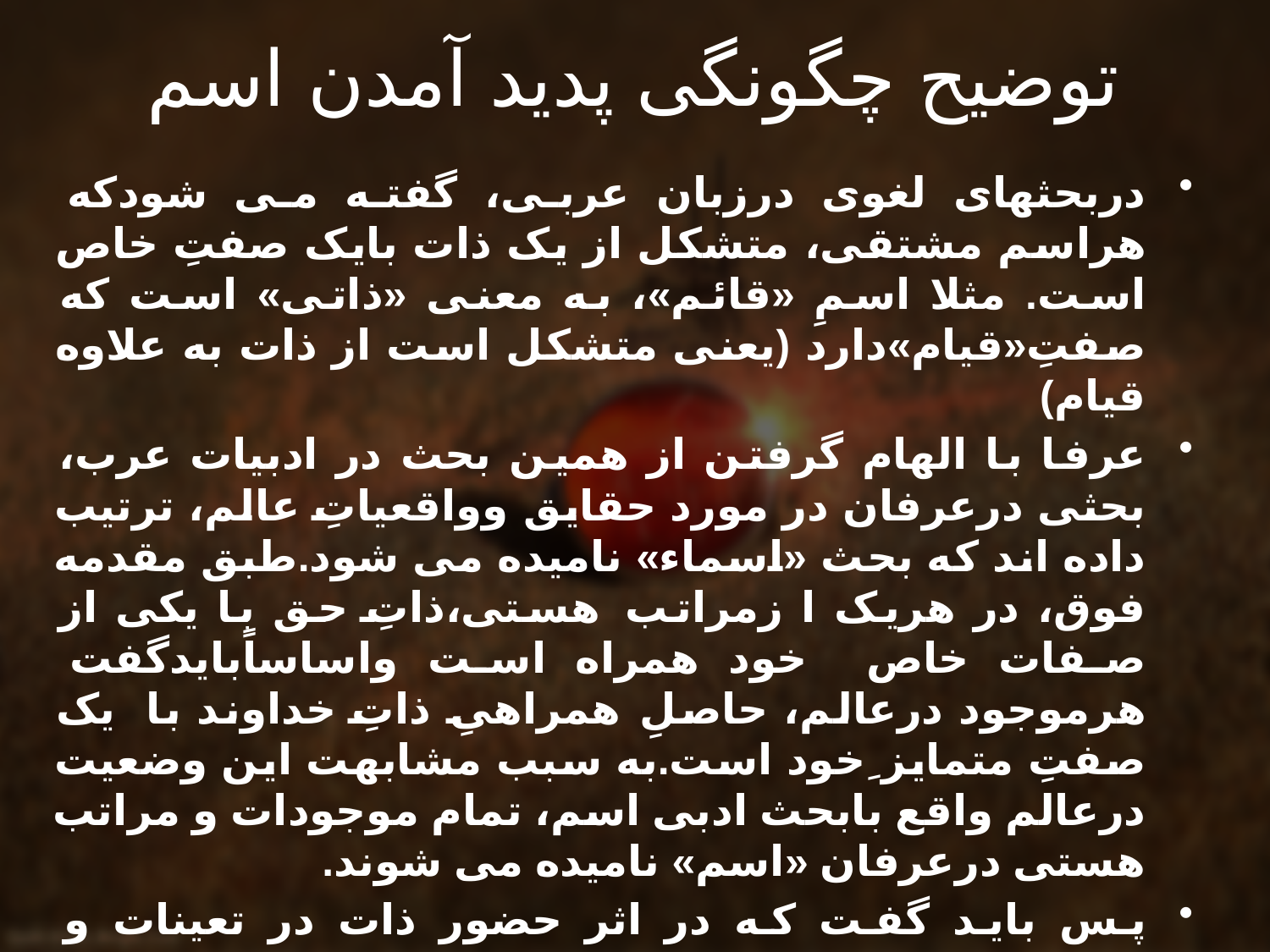

# توضيح چگونگی پديد آمدن اسم
دربحثهای لغوی درزبان عربی، گفته می شودکه هراسم مشتقی، متشکل از يک ذات بايک صفتِ خاص است. مثلا اسمِ «قائم»، به معنی «ذاتی» است که صفتِ«قيام»دارد (يعنی متشکل است از ذات به علاوه قيام)
عرفا با الهام گرفتن از همين بحث در ادبيات عرب، بحثی درعرفان در مورد حقايق وواقعياتِ عالم، ترتيب داده اند که بحث «اسماء» ناميده می شود.طبق مقدمه فوق، در هريک ا زمراتب هستی،ذاتِ حق با يکی از صفات خاص  خود همراه است واساساًبايدگفت هرموجود درعالم، حاصلِ همراهیِ ذاتِ خداوند با  يک صفتِ متمايز ِخود است.به سبب مشابهت اين وضعيت درعالم واقع بابحث ادبی اسم، تمام موجودات و مراتب هستی درعرفان «اسم» ناميده می شوند.
پس بايد گفت که در اثر حضور ذات در تعينات و تجليات، ذات حق در هر موطن، با يک صفت خاصِ خود قرين می شود و در نتيجه، يک «اسم» عرفانی پديد می آيد.پس هر موجودی، يک اسم از اسماء خداوند است؛ پس اسم همان تجلی است که از اقتران ذات با يکی از صفاتش  پديد می آيد.